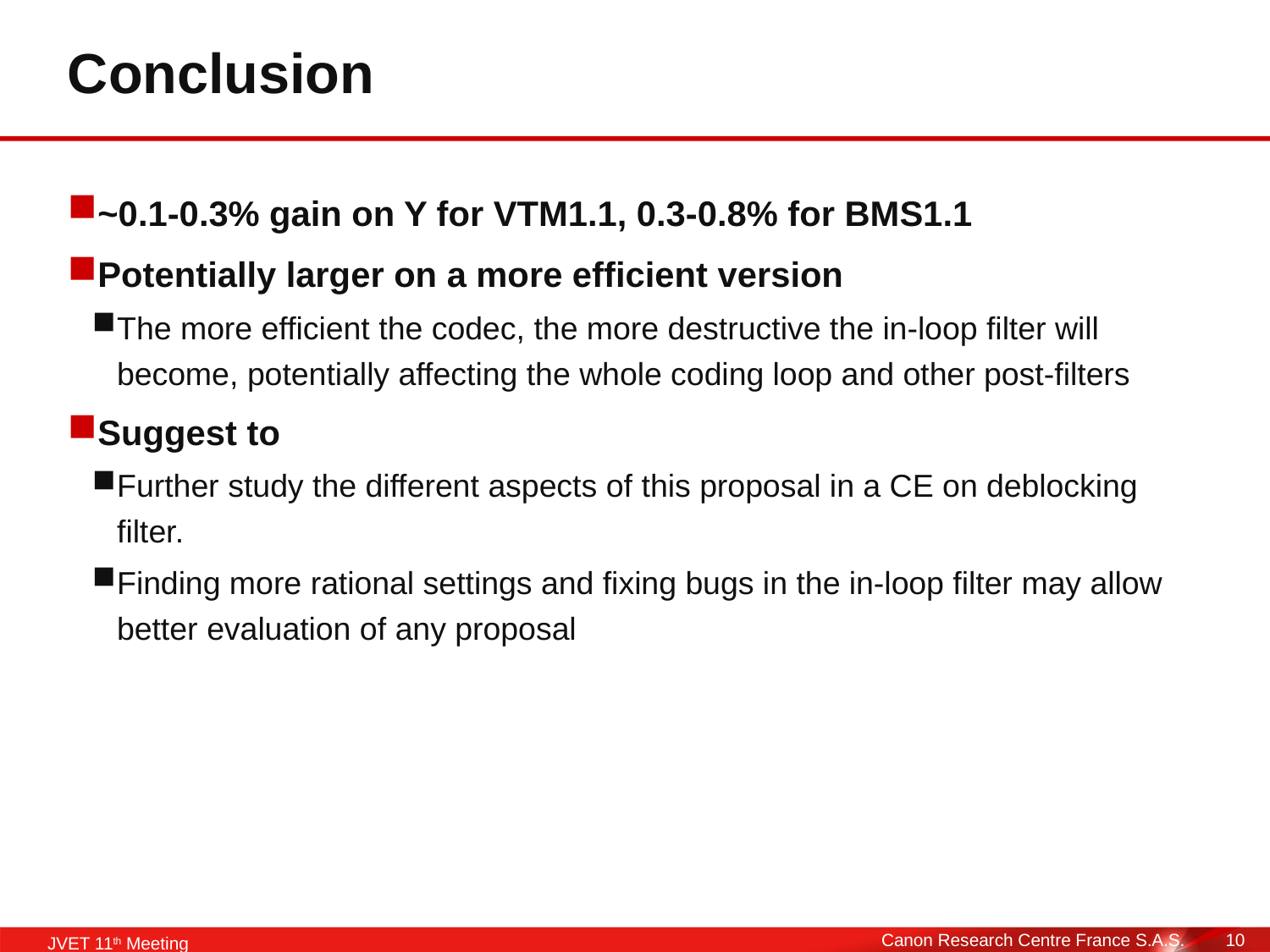

# Conclusion
~0.1-0.3% gain on Y for VTM1.1, 0.3-0.8% for BMS1.1
Potentially larger on a more efficient version
The more efficient the codec, the more destructive the in-loop filter will become, potentially affecting the whole coding loop and other post-filters
Suggest to
Further study the different aspects of this proposal in a CE on deblocking filter.
Finding more rational settings and fixing bugs in the in-loop filter may allow better evaluation of any proposal
Canon Research Centre France S.A.S.
10